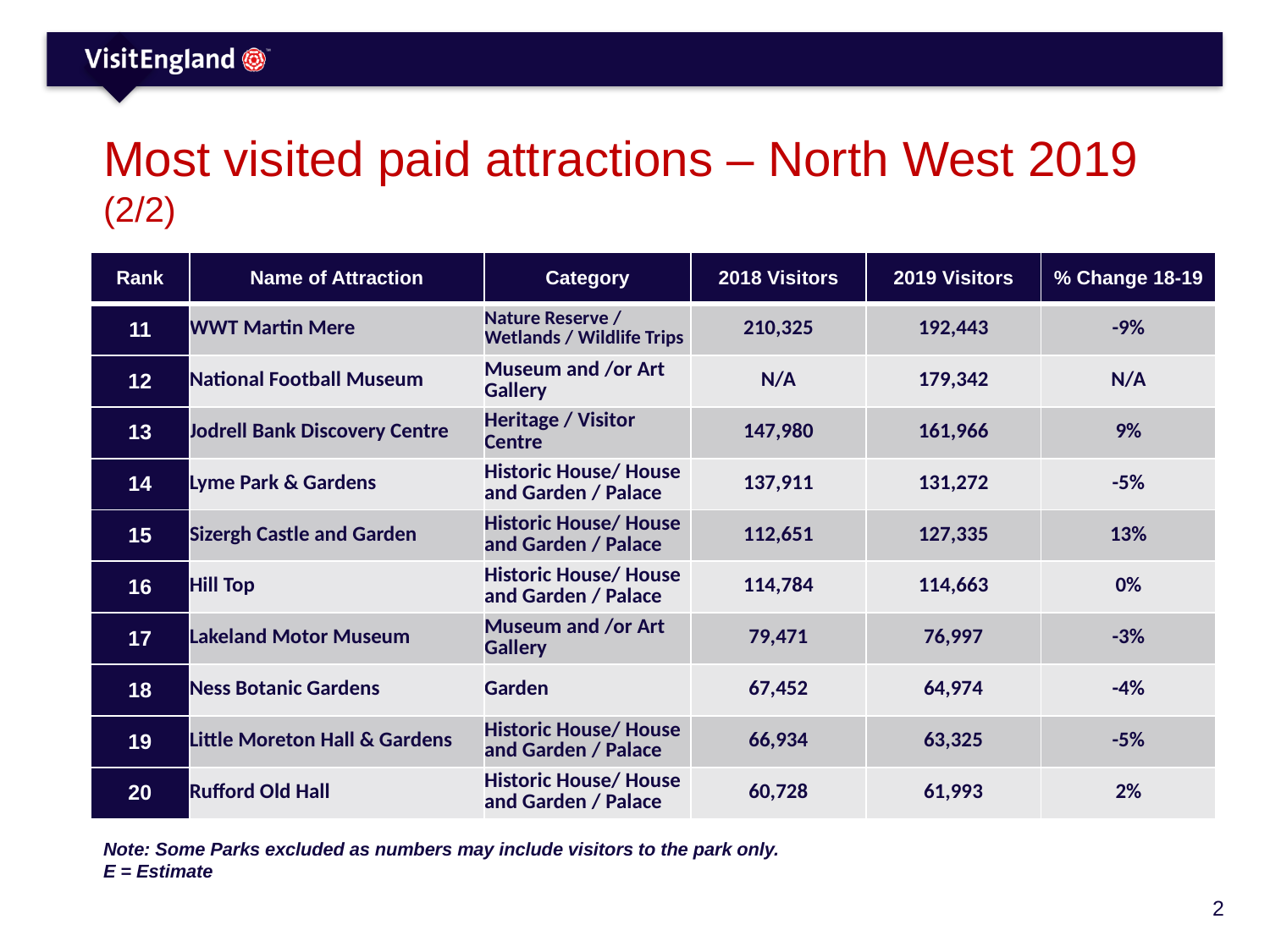

# Most visited paid attractions – North West 2019 (2/2)
| Rank | Name of Attraction | Category | 2018 Visitors | 2019 Visitors | % Change 18-19 |
| --- | --- | --- | --- | --- | --- |
| 11 | WWT Martin Mere | Nature Reserve / Wetlands / Wildlife Trips | 210,325 | 192,443 | -9% |
| 12 | National Football Museum | Museum and /or Art Gallery | N/A | 179,342 | N/A |
| 13 | Jodrell Bank Discovery Centre | Heritage / Visitor Centre | 147,980 | 161,966 | 9% |
| 14 | Lyme Park & Gardens | Historic House/ House and Garden / Palace | 137,911 | 131,272 | -5% |
| 15 | Sizergh Castle and Garden | Historic House/ House and Garden / Palace | 112,651 | 127,335 | 13% |
| 16 | Hill Top | Historic House/ House and Garden / Palace | 114,784 | 114,663 | 0% |
| 17 | Lakeland Motor Museum | Museum and /or Art Gallery | 79,471 | 76,997 | -3% |
| 18 | Ness Botanic Gardens | Garden | 67,452 | 64,974 | -4% |
| 19 | Little Moreton Hall & Gardens | Historic House/ House and Garden / Palace | 66,934 | 63,325 | -5% |
| 20 | Rufford Old Hall | Historic House/ House and Garden / Palace | 60,728 | 61,993 | 2% |
Note: Some Parks excluded as numbers may include visitors to the park only.
E = Estimate